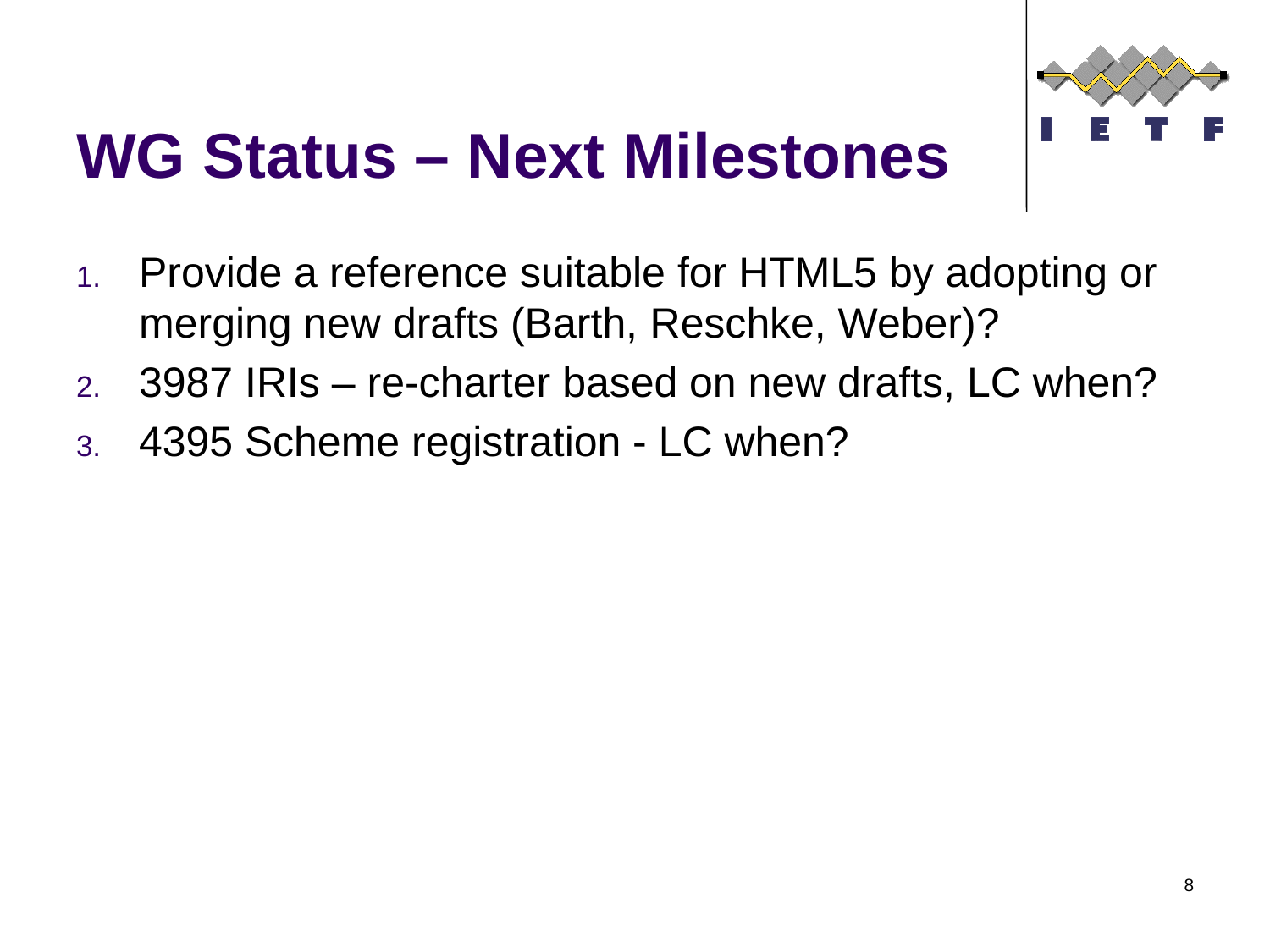

# WG Status – Next Milestones
Provide a reference suitable for HTML5 by adopting or merging new drafts (Barth, Reschke, Weber)?
3987 IRIs – re-charter based on new drafts, LC when?
4395 Scheme registration - LC when?

8